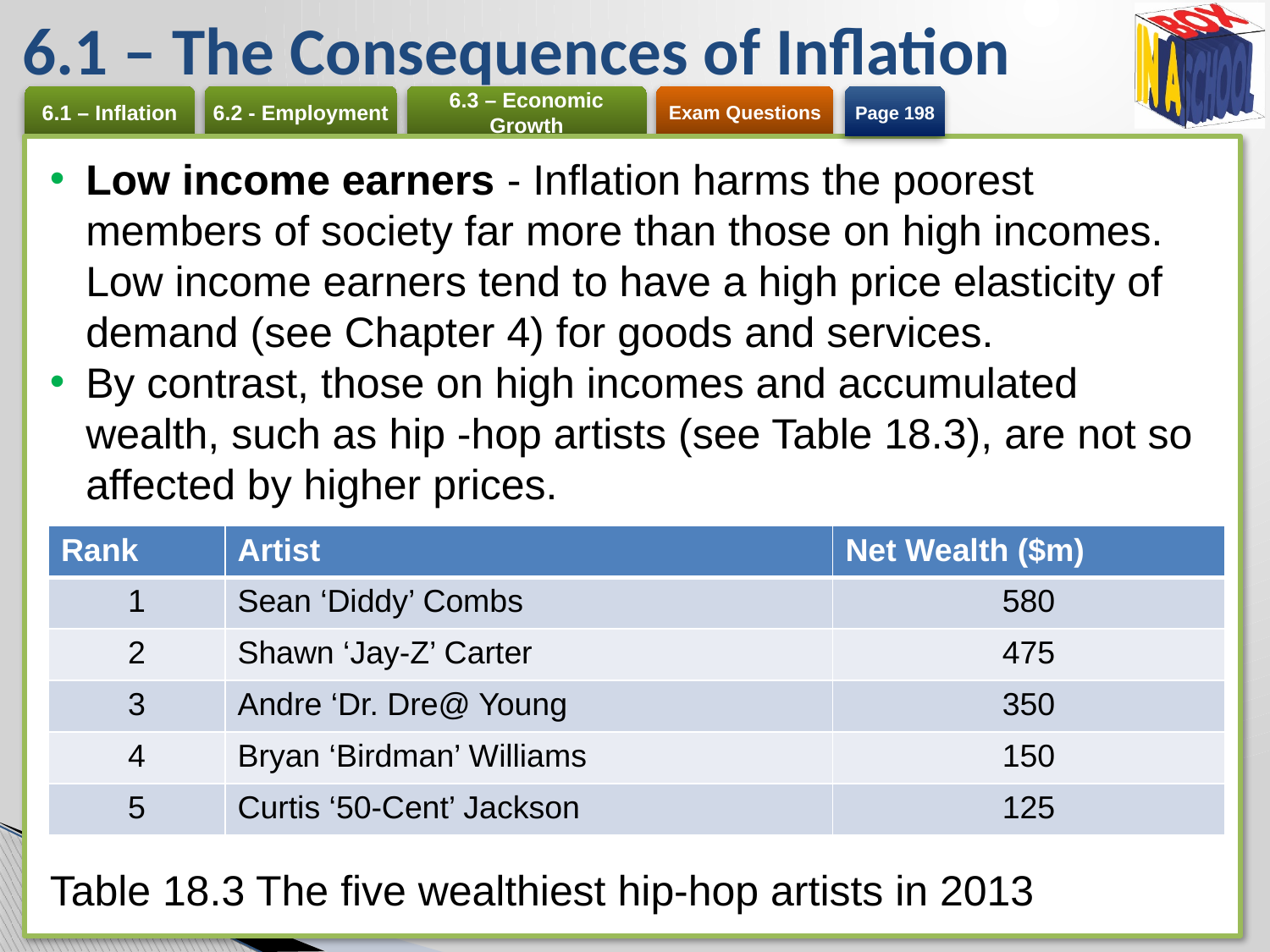

# 6.1 – The Consequences of Inflation
Page 198
Low income earners - Inflation harms the poorest members of society far more than those on high incomes. Low income earners tend to have a high price elasticity of demand (see Chapter 4) for goods and services.
By contrast, those on high incomes and accumulated wealth, such as hip -hop artists (see Table 18.3), are not so affected by higher prices.

Table 18.3 The five wealthiest hip-hop artists in 2013
| Rank | Artist | Net Wealth ($m) |
| --- | --- | --- |
| 1 | Sean ‘Diddy’ Combs | 580 |
| 2 | Shawn ‘Jay-Z’ Carter | 475 |
| 3 | Andre ‘Dr. Dre@ Young | 350 |
| 4 | Bryan ‘Birdman’ Williams | 150 |
| 5 | Curtis ‘50-Cent’ Jackson | 125 |